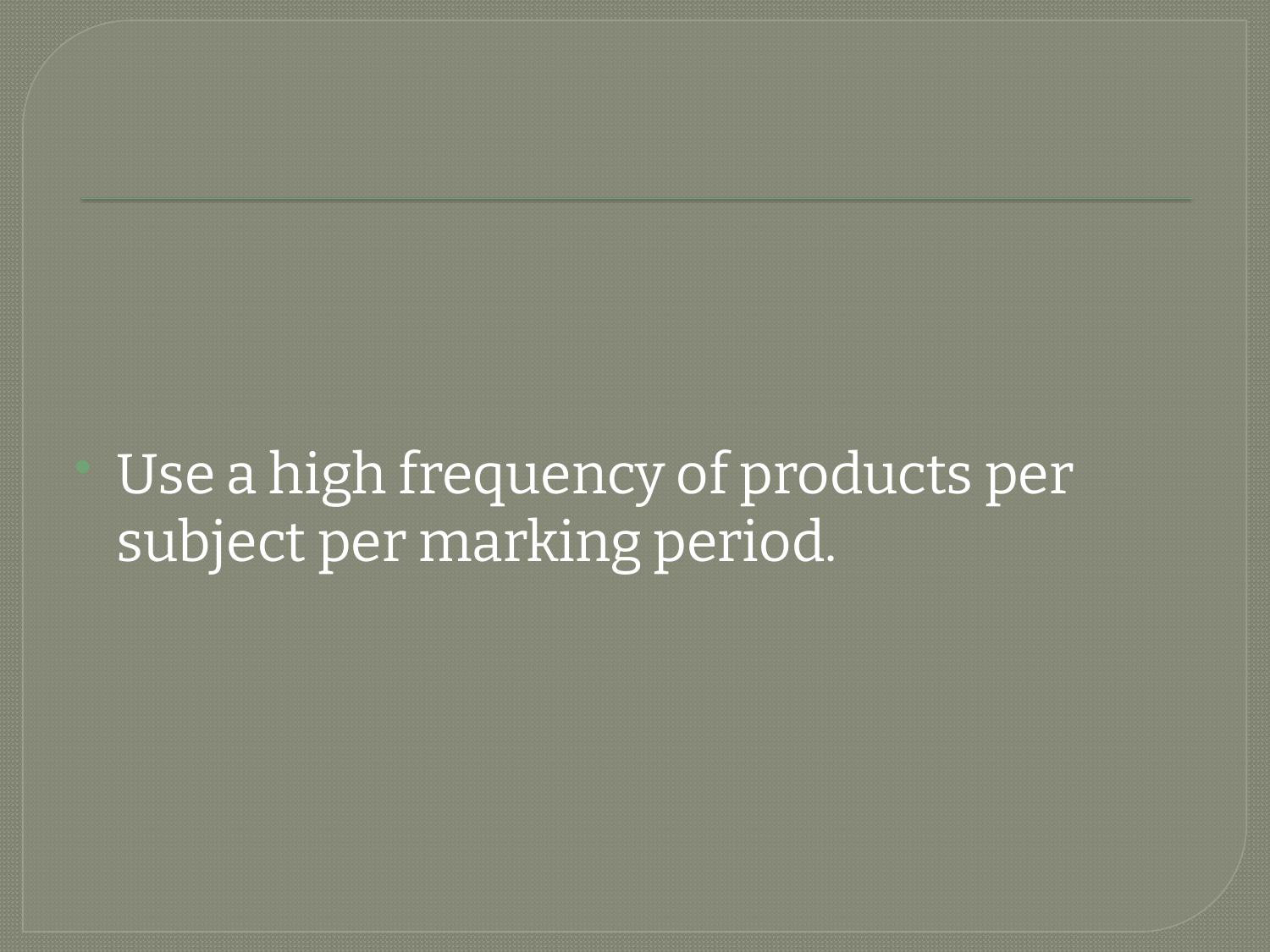

#

Use a high frequency of products per subject per marking period.